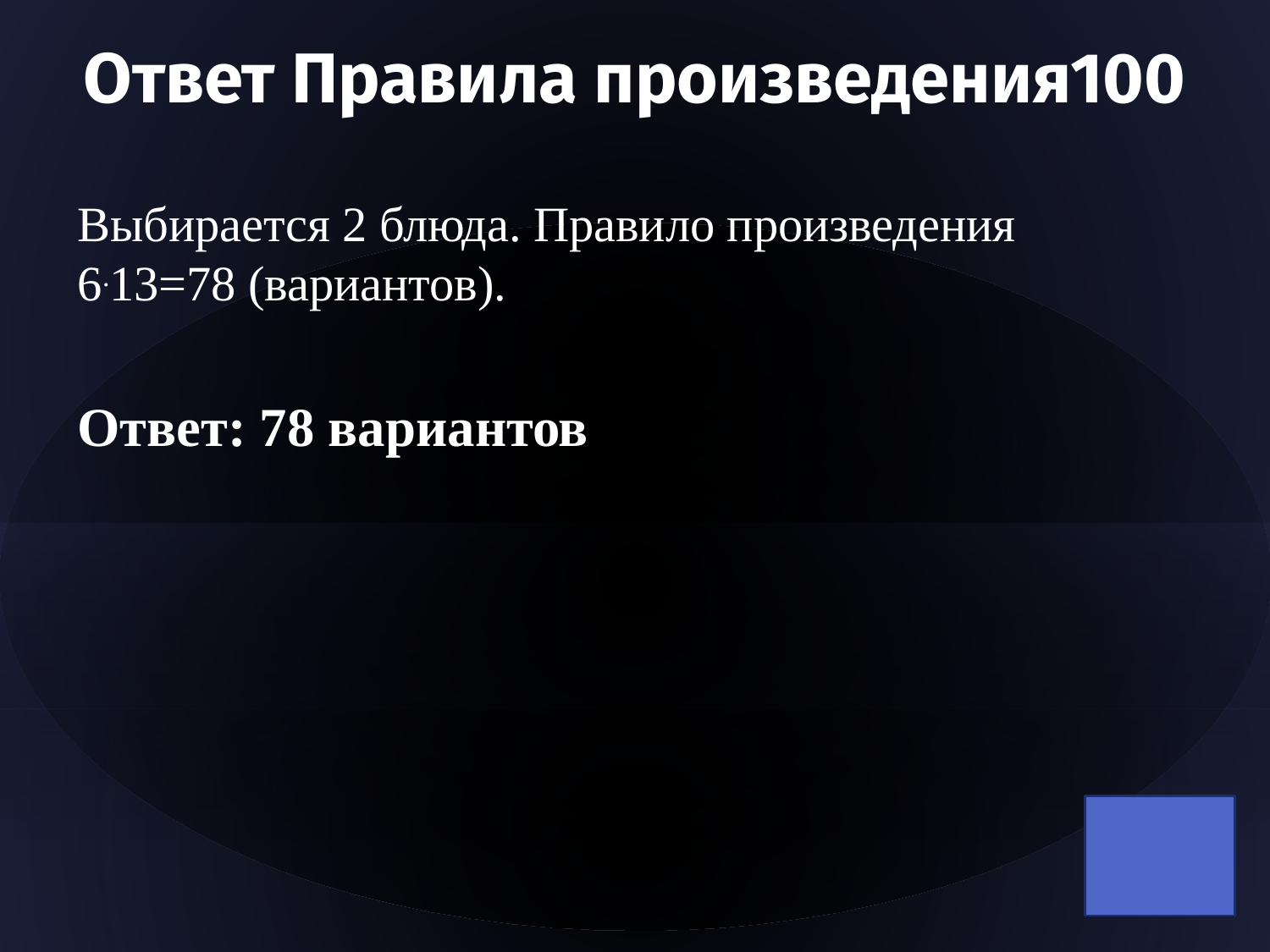

# Ответ Правила произведения100
Выбирается 2 блюда. Правило произведения 6.13=78 (вариантов).

Ответ: 78 вариантов